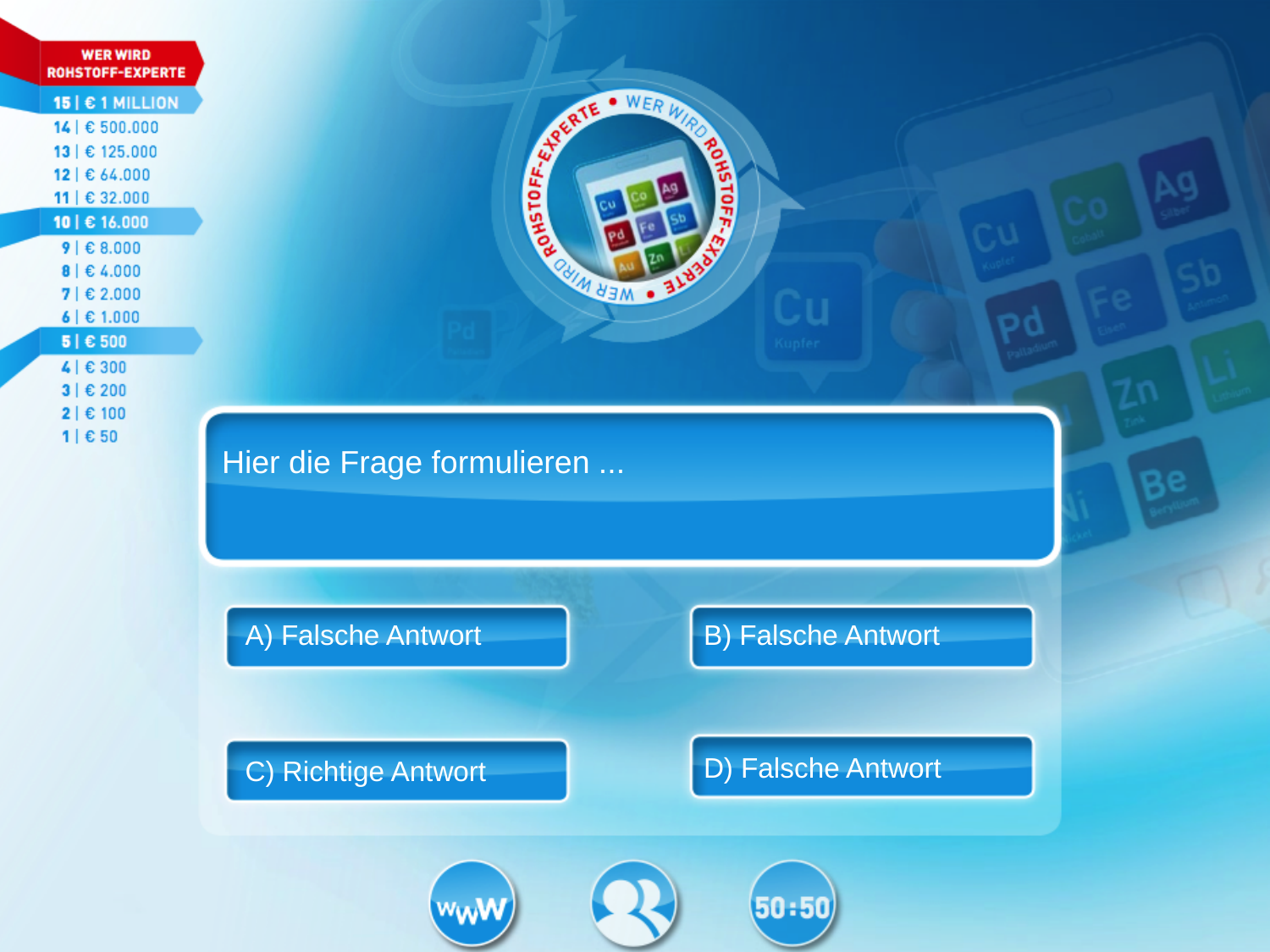

Hier die Frage formulieren ...
A) Falsche Antwort
B) Falsche Antwort
D) Falsche Antwort
C) Richtige Antwort